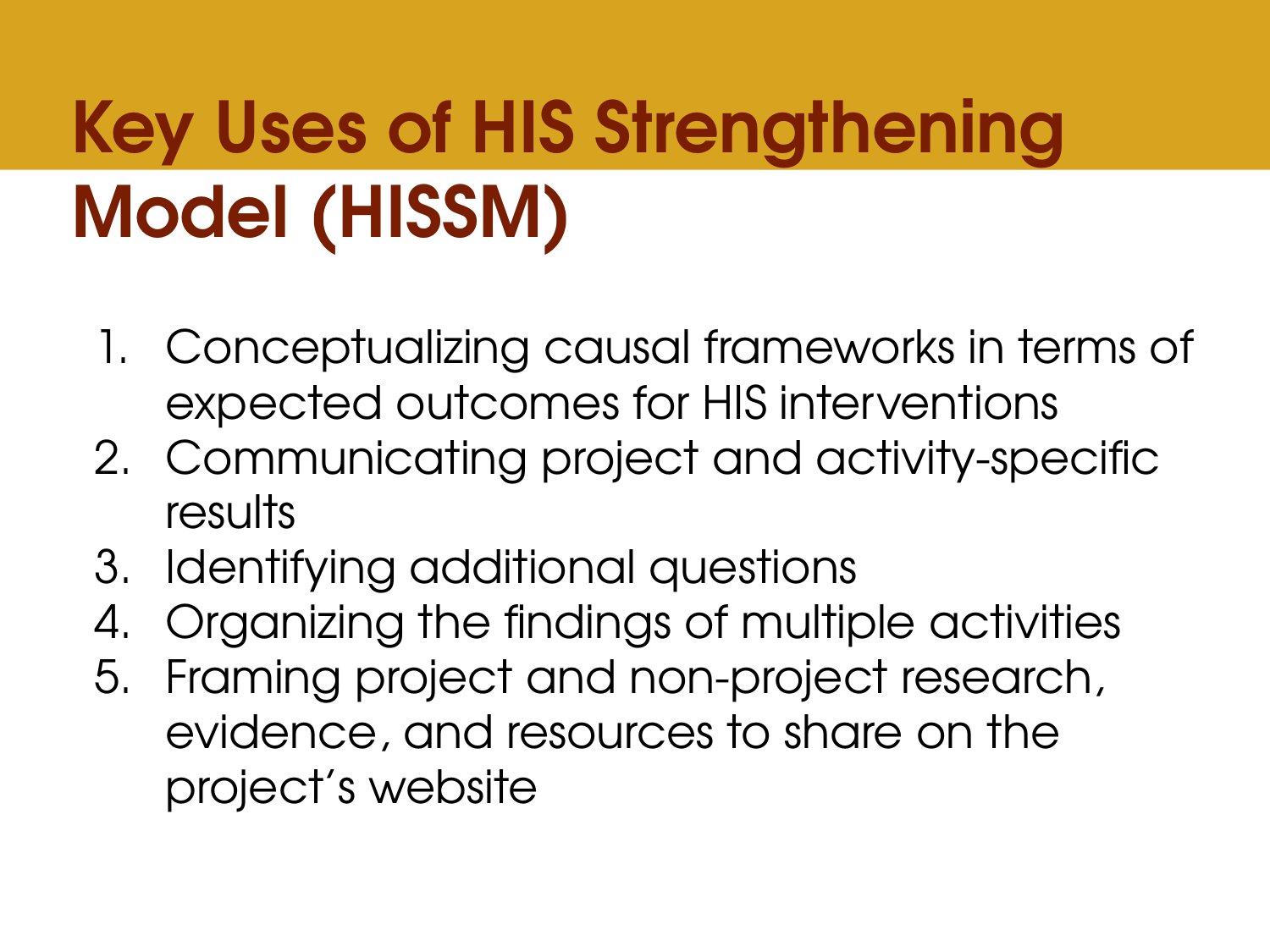

# Key Uses of HIS Strengthening Model (HISSM)
Conceptualizing causal frameworks in terms of expected outcomes for HIS interventions
Communicating project and activity-specific results
Identifying additional questions
Organizing the findings of multiple activities
Framing project and non-project research, evidence, and resources to share on the project’s website